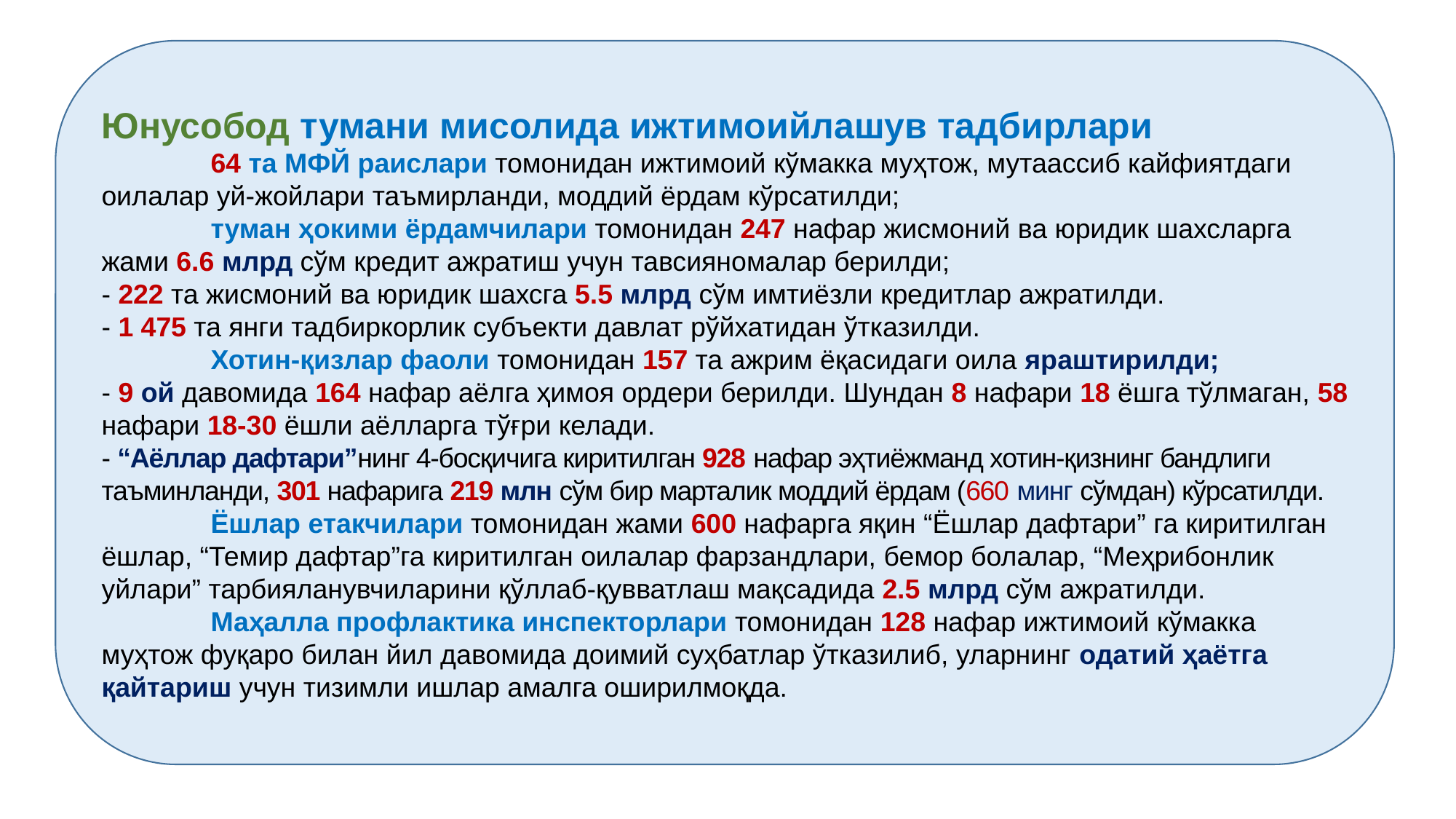

Юнусобод тумани мисолида ижтимоийлашув тадбирлари
	64 та МФЙ раислари томонидан ижтимоий кўмакка муҳтож, мутаассиб кайфиятдаги оилалар уй-жойлари таъмирланди, моддий ёрдам кўрсатилди;
	туман ҳокими ёрдамчилари томонидан 247 нафар жисмоний ва юридик шахсларга жами 6.6 млрд сўм кредит ажратиш учун тавсияномалар берилди;
- 222 та жисмоний ва юридик шахсга 5.5 млрд сўм имтиёзли кредитлар ажратилди.
- 1 475 та янги тадбиркорлик субъекти давлат рўйхатидан ўтказилди.
	Хотин-қизлар фаоли томонидан 157 та ажрим ёқасидаги оила яраштирилди;
- 9 ой давомида 164 нафар аёлга ҳимоя ордери берилди. Шундан 8 нафари 18 ёшга тўлмаган, 58 нафари 18-30 ёшли аёлларга тўғри келади.
- “Аёллар дафтари”нинг 4-босқичига киритилган 928 нафар эҳтиёжманд хотин-қизнинг бандлиги таъминланди, 301 нафарига 219 млн сўм бир марталик моддий ёрдам (660 минг сўмдан) кўрсатилди.
	Ёшлар етакчилари томонидан жами 600 нафарга яқин “Ёшлар дафтари” га киритилган ёшлар, “Темир дафтар”га киритилган оилалар фарзандлари, бемор болалар, “Меҳрибонлик уйлари” тарбияланувчиларини қўллаб-қувватлаш мақсадида 2.5 млрд сўм ажратилди.
	Маҳалла профлактика инспекторлари томонидан 128 нафар ижтимоий кўмакка муҳтож фуқаро билан йил давомида доимий суҳбатлар ўтказилиб, уларнинг одатий ҳаётга қайтариш учун тизимли ишлар амалга оширилмоқда.
босқичига киритилган 12 919 нафар эҳтиёжманд хотин-қизнинг 928 нафари бандлиги таъминланди, 301 нафарига 219 млн 120 минг сўмлик бир марталик моддий ёрдам (660 минг сўмдан) кўрсатилди.
	Ёшлар етакчилари томонидан жами 600 нафарга яқин “Ёшлар дафтари” га киритилган ёшлар, “Темир дафтар”га киритилган оилалар фарзандлари, бемор болалар, “Меҳрибонлик уйлари” тарбияланувчиларини қўллаб-қувватлаш мақсадида 2.5 млрд сўмдан ортиқ маблағ ажратилди.
	Маҳалла профлактика инспекторлари томонидан 128 нафар ижтимоий кўмакка муҳтож фуқаро билан йил давомида доимий суҳбатлар ўтказилиб, уларнинг одатий ҳаётга қайтариш учун тизимли ишлар амалга оширилмоқда.
Юнусобод тумани мисолида ижтимоийлашув тадбирлари
	64 та МФЙ раислари томонидан ижтимоий кўмакка муҳтож, мутаассиб кайфиятдаги оилалар уй-жойлари таъмирланди, моддий ёрдам кўрсатилди;
	туман ҳокими ёрдамчилари томонидан 247 нафар жисмоний ва юридик шахсларга жами 6.6 млрд сўм кредит ажратиш учун тавсияномалар берилди;
- 222 та жисмоний ва юридик шахсга 5.5 млрд сўм имтиёзли кредитлар ажратилди.
- 1 475 та янги тадбиркорлик субъекти давлат рўйхатидан ўтказилди.
	Хотин-қизлар фаоли томонидан 157 та ажрим ёқасига келиб қолган оила яраштирилди;
- 9 ой давомида 164 нафар аёлга ҳимоя ордери берилди. Шундан 8 нафари 18 ёшга тўлмаган, 58 нафари 18-30 ёшли аёлларга тўғри келади.
- “Аёллар дафтари”нинг 4-босқичига киритилган 12 919 нафар эҳтиёжманд хотин-қизнинг 928 нафари бандлиги таъминланди, 301 нафарига 219 млн 120 минг сўмлик бир марталик моддий ёрдам (660 минг сўмдан) кўрсатилди.
	Ёшлар етакчилари томонидан жами 600 нафарга яқин “Ёшлар дафтари” га киритилган ёшлар, “Темир дафтар”га киритилган оилалар фарзандлари, бемор болалар, “Меҳрибонлик уйлари” тарбияланувчиларини қўллаб-қувватлаш мақсадида 2.5 млрд сўмдан ортиқ маблағ ажратилди.
	Маҳалла профлактика инспекторлари томонидан 128 нафар ижтимоий кўмакка муҳтож фуқаро билан йил давомида доимий суҳбатлар ўтказилиб, уларнинг одатий ҳаётга қайтариш учун тизимли ишлар амалга оширилмоқда.